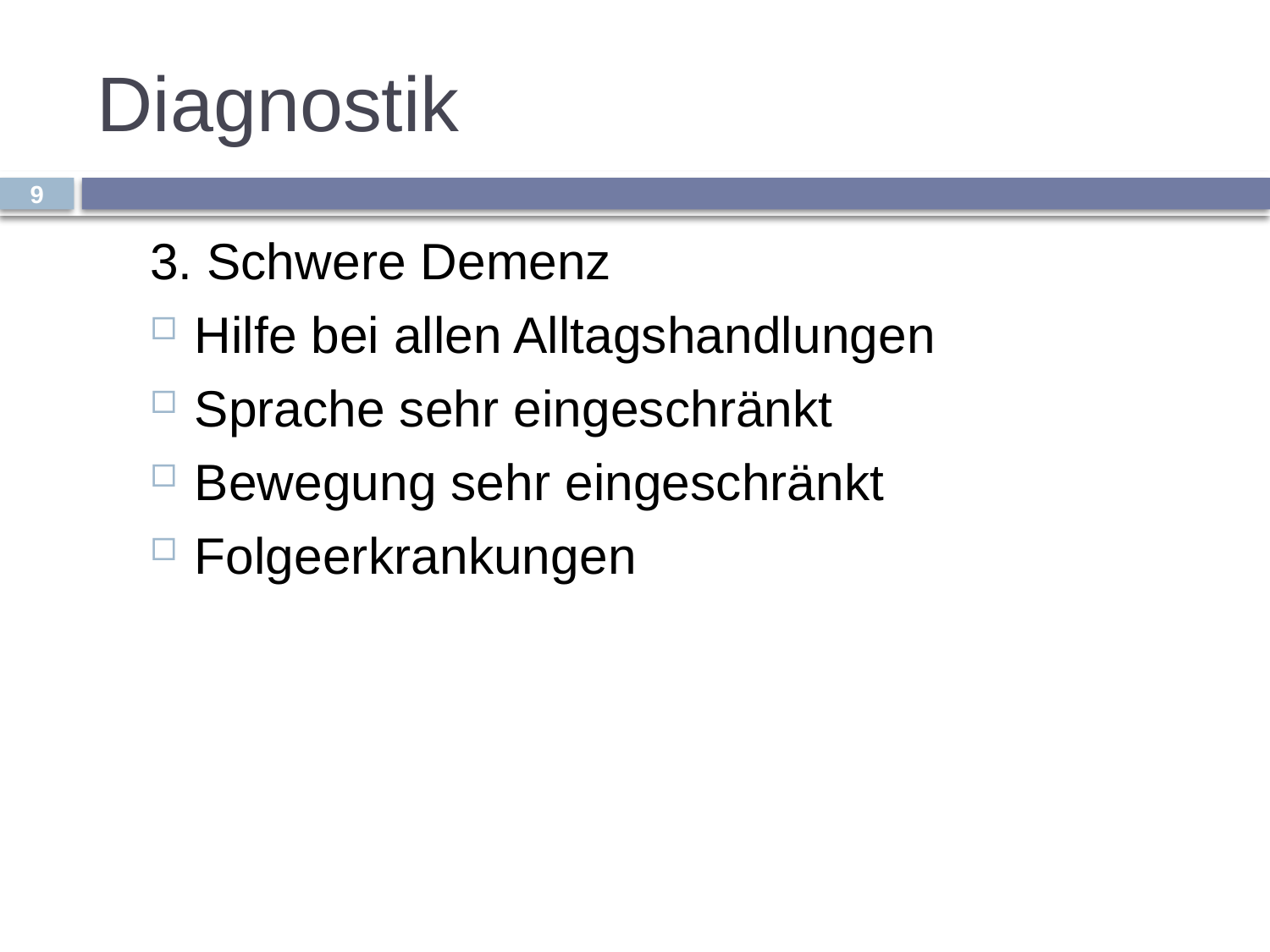

# Diagnostik
9
3. Schwere Demenz
Hilfe bei allen Alltagshandlungen
Sprache sehr eingeschränkt
Bewegung sehr eingeschränkt
Folgeerkrankungen